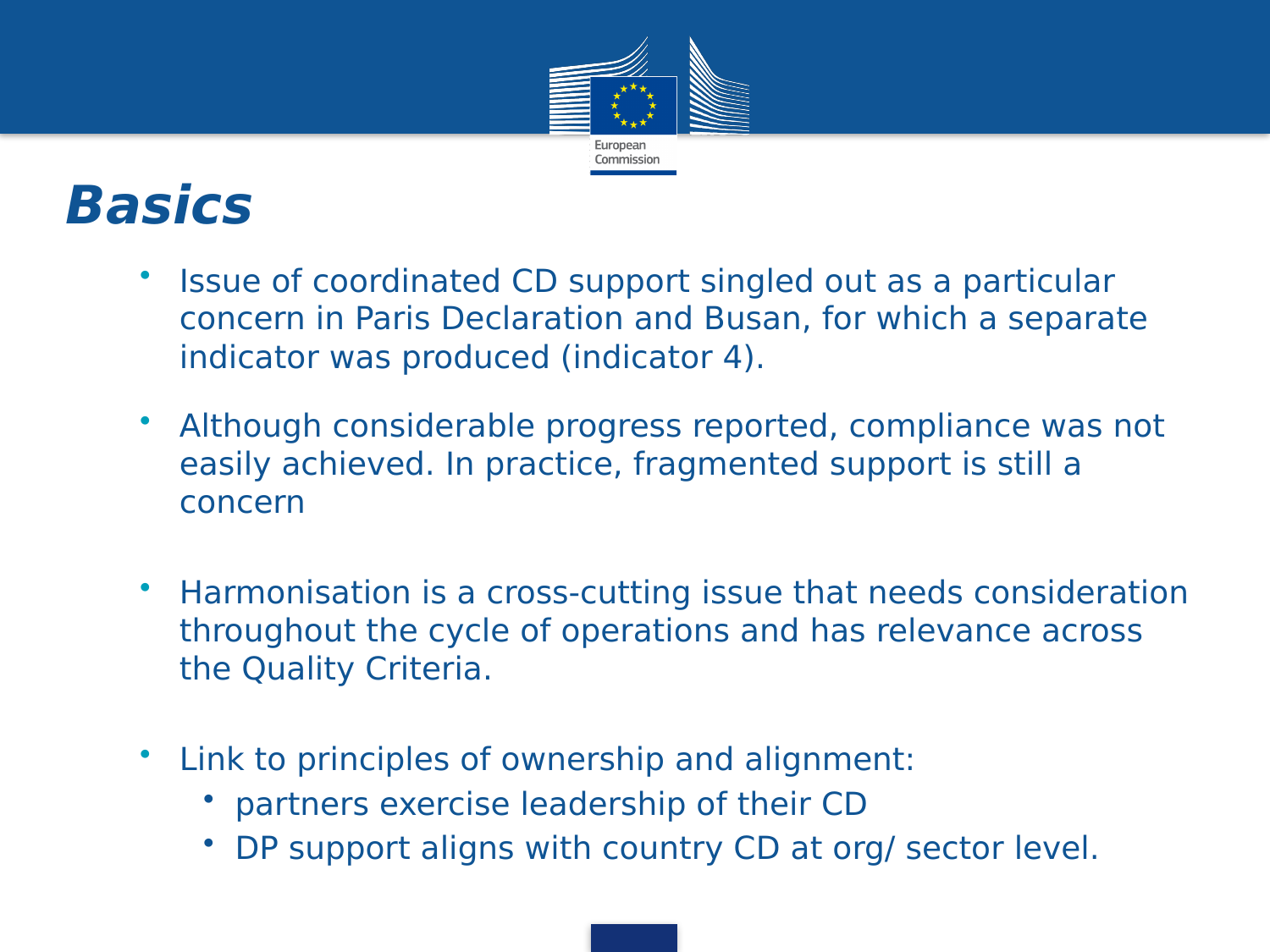

# Basics
Issue of coordinated CD support singled out as a particular concern in Paris Declaration and Busan, for which a separate indicator was produced (indicator 4).

Although considerable progress reported, compliance was not easily achieved. In practice, fragmented support is still a concern

Harmonisation is a cross-cutting issue that needs consideration throughout the cycle of operations and has relevance across the Quality Criteria.

Link to principles of ownership and alignment:
partners exercise leadership of their CD
DP support aligns with country CD at org/ sector level.